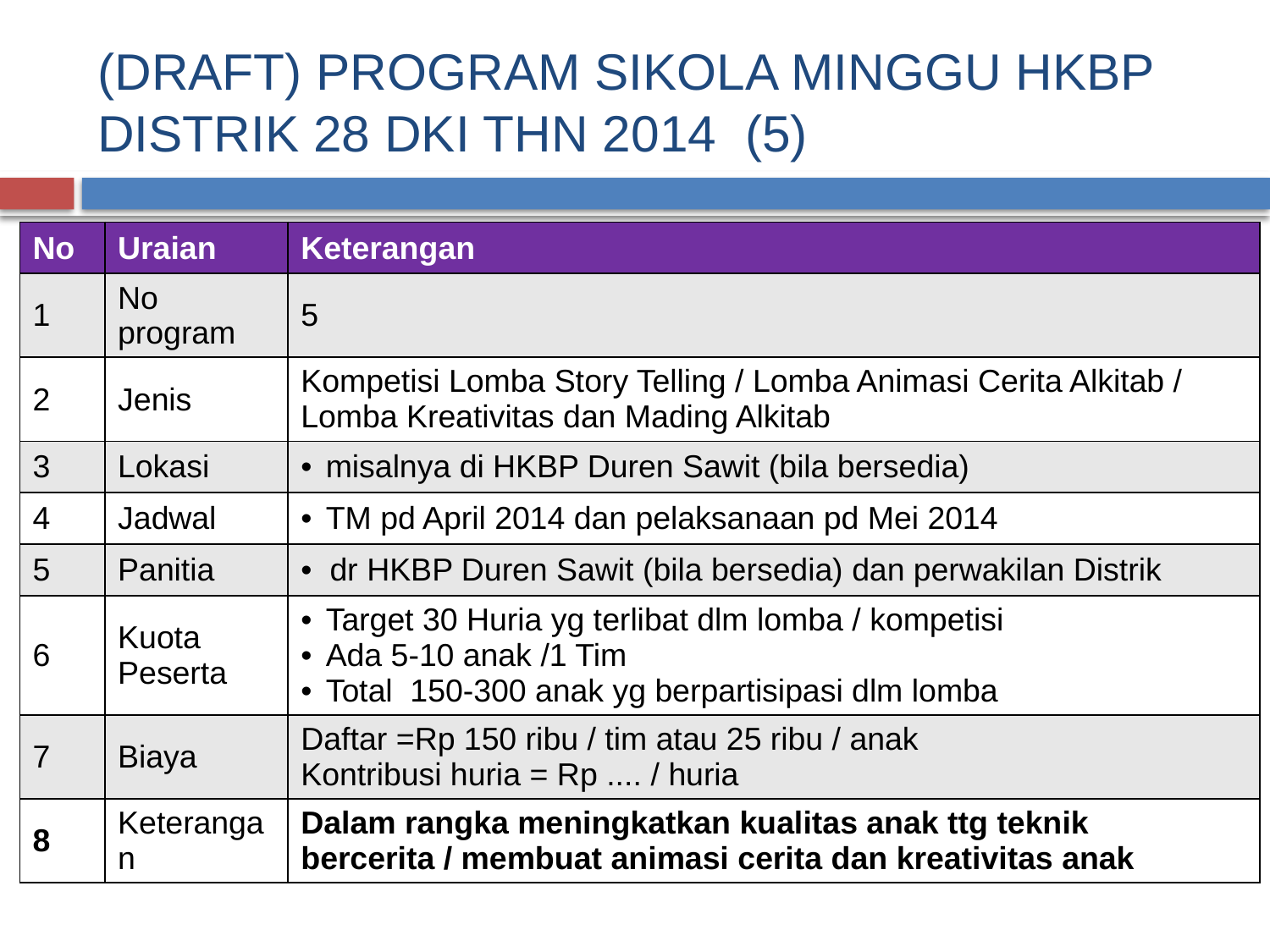

# (DRAFT) PROGRAM SIKOLA MINGGU HKBP DISTRIK 28 DKI THN 2014  (5)
| No | Uraian | Keterangan |
| --- | --- | --- |
| 1 | No program | 5 |
| 2 | Jenis | Kompetisi Lomba Story Telling / Lomba Animasi Cerita Alkitab / Lomba Kreativitas dan Mading Alkitab |
| 3 | Lokasi | misalnya di HKBP Duren Sawit (bila bersedia) |
| 4 | Jadwal | TM pd April 2014 dan pelaksanaan pd Mei 2014 |
| 5 | Panitia | dr HKBP Duren Sawit (bila bersedia) dan perwakilan Distrik |
| 6 | Kuota Peserta | Target 30 Huria yg terlibat dlm lomba / kompetisi Ada 5-10 anak /1 Tim Total 150-300 anak yg berpartisipasi dlm lomba |
| 7 | Biaya | Daftar =Rp 150 ribu / tim atau 25 ribu / anak Kontribusi huria = Rp .... / huria |
| 8 | Keterangan | Dalam rangka meningkatkan kualitas anak ttg teknik bercerita / membuat animasi cerita dan kreativitas anak |